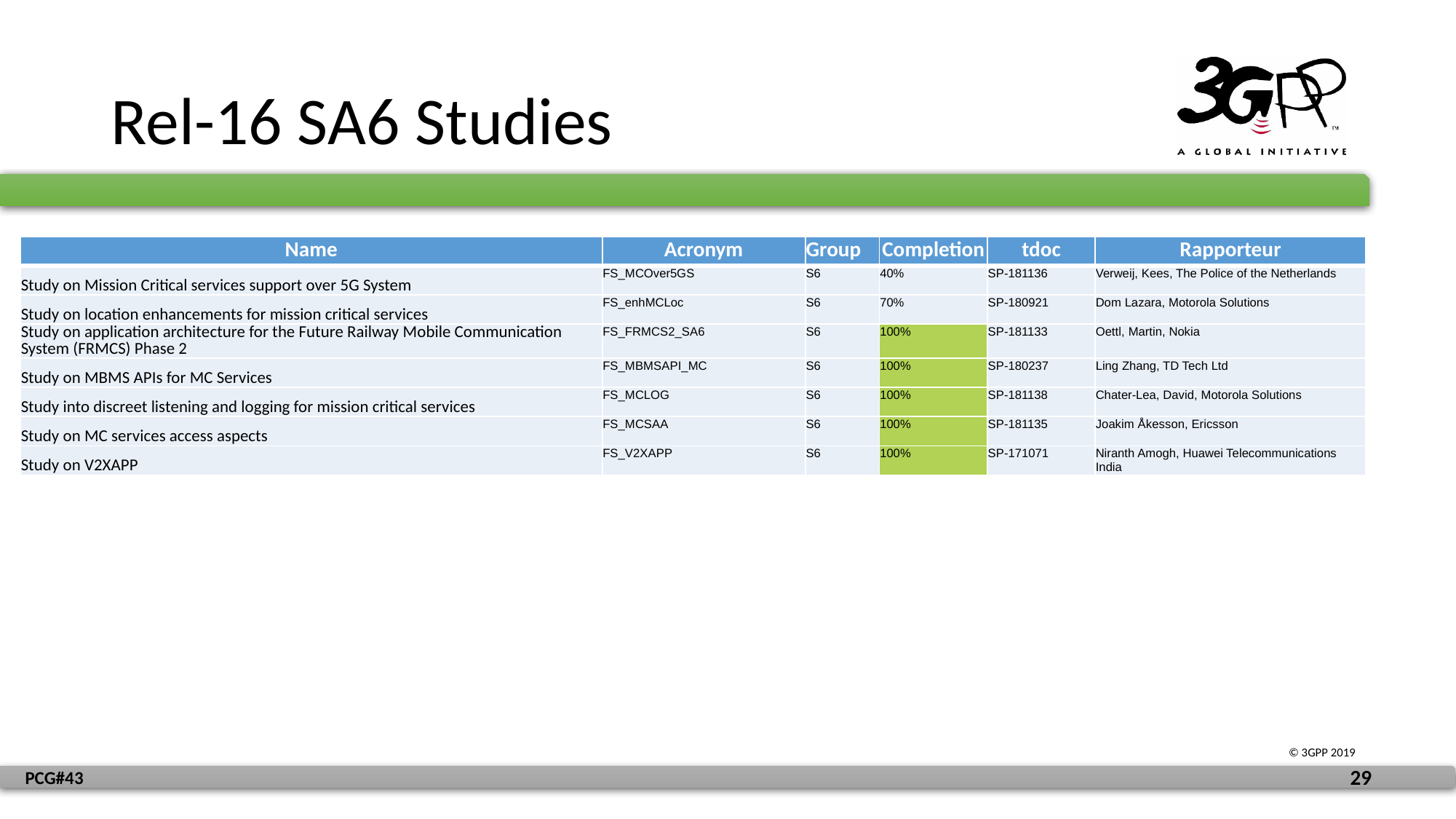

# Rel-16 SA6 Studies
| Name | Acronym | Group | Completion | tdoc | Rapporteur |
| --- | --- | --- | --- | --- | --- |
| Study on Mission Critical services support over 5G System | FS\_MCOver5GS | S6 | 40% | SP-181136 | Verweij, Kees, The Police of the Netherlands |
| Study on location enhancements for mission critical services | FS\_enhMCLoc | S6 | 70% | SP-180921 | Dom Lazara, Motorola Solutions |
| Study on application architecture for the Future Railway Mobile Communication System (FRMCS) Phase 2 | FS\_FRMCS2\_SA6 | S6 | 100% | SP-181133 | Oettl, Martin, Nokia |
| Study on MBMS APIs for MC Services | FS\_MBMSAPI\_MC | S6 | 100% | SP-180237 | Ling Zhang, TD Tech Ltd |
| Study into discreet listening and logging for mission critical services | FS\_MCLOG | S6 | 100% | SP-181138 | Chater-Lea, David, Motorola Solutions |
| Study on MC services access aspects | FS\_MCSAA | S6 | 100% | SP-181135 | Joakim Åkesson, Ericsson |
| Study on V2XAPP | FS\_V2XAPP | S6 | 100% | SP-171071 | Niranth Amogh, Huawei Telecommunications India |